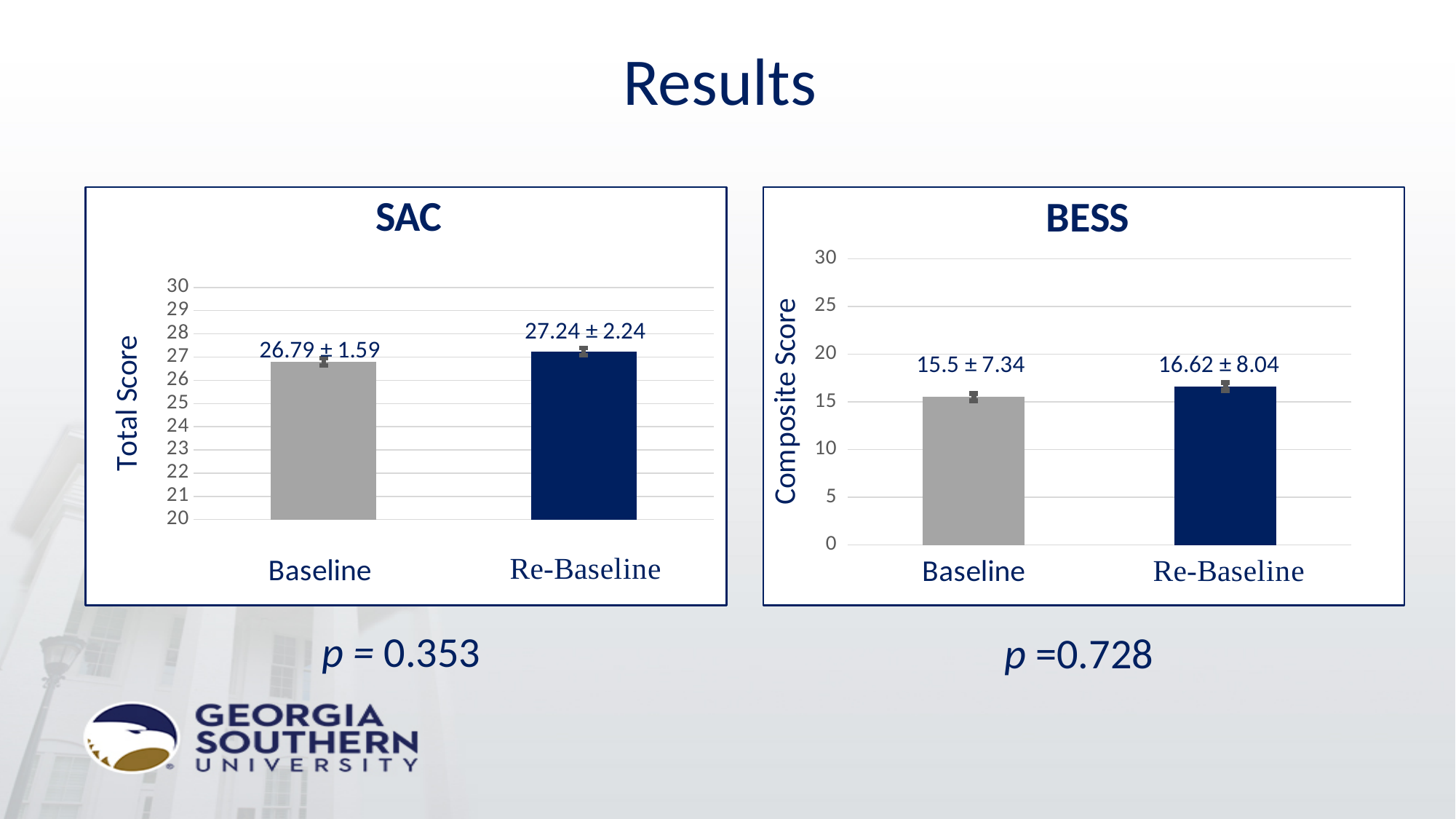

# Results

### Chart: SAC

| Category |  |
|---|---|

### Chart: BESS

| Category |  |
|---|---|
p = 0.353
p =0.728